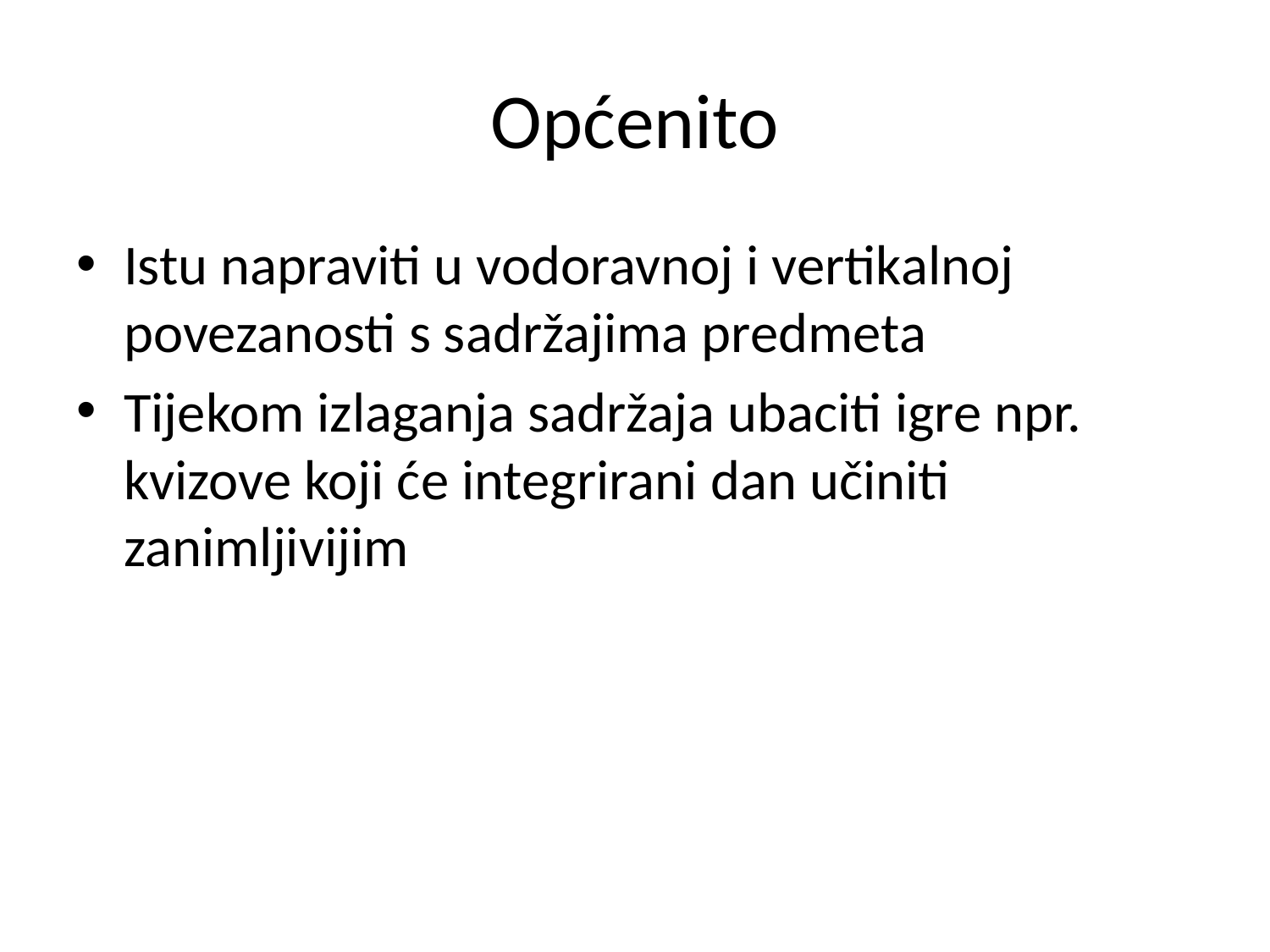

# Općenito
Istu napraviti u vodoravnoj i vertikalnoj povezanosti s sadržajima predmeta
Tijekom izlaganja sadržaja ubaciti igre npr. kvizove koji će integrirani dan učiniti zanimljivijim